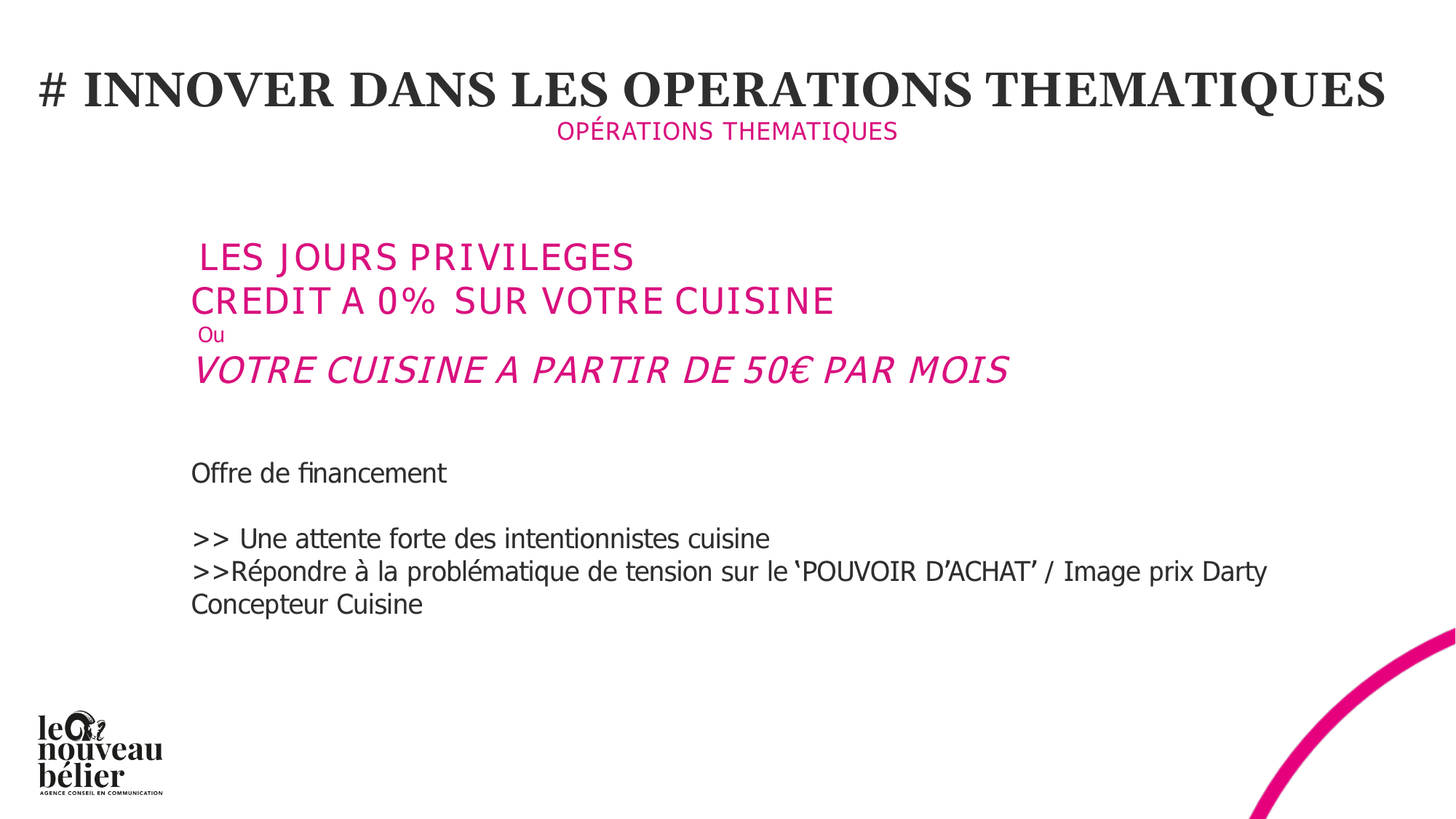

# # INNOVER DANS LES OPERATIONS THEMATIQUES
Opérations THEMATIQUES
 LES JOURS PRIVILEGES
CREDIT A 0% SUR VOTRE CUISINE
 Ou
VOTRE CUISINE A PARTIR DE 50€ PAR MOIS

Offre de financement

>> Une attente forte des intentionnistes cuisine
>>Répondre à la problématique de tension sur le ‘POUVOIR D’ACHAT’ / Image prix Darty Concepteur Cuisine